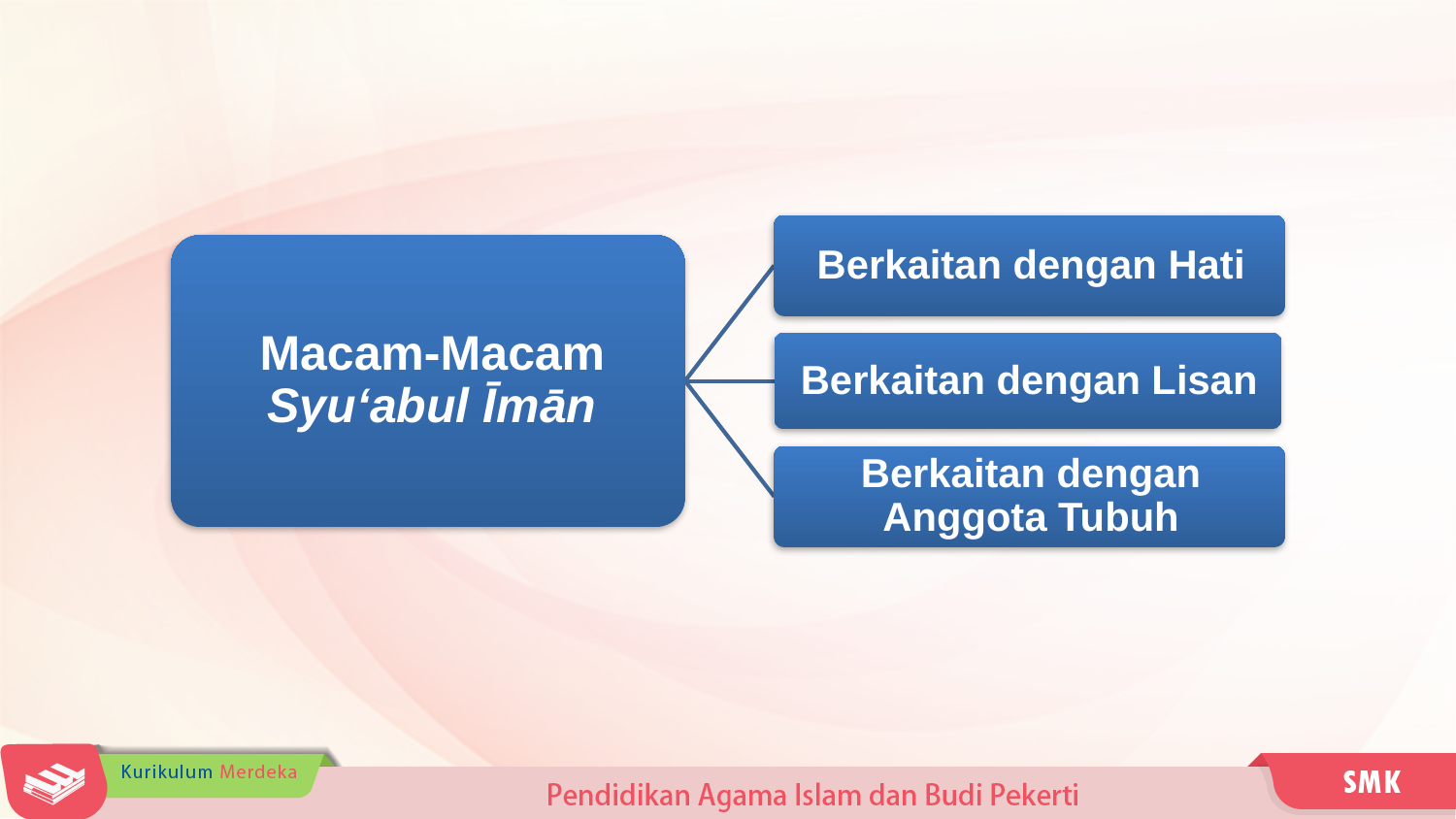

Macam-Macam Syu‘abul Īmān

Berkaitan dengan Hati

Berkaitan dengan Lisan

Berkaitan dengan
Anggota Tubuh